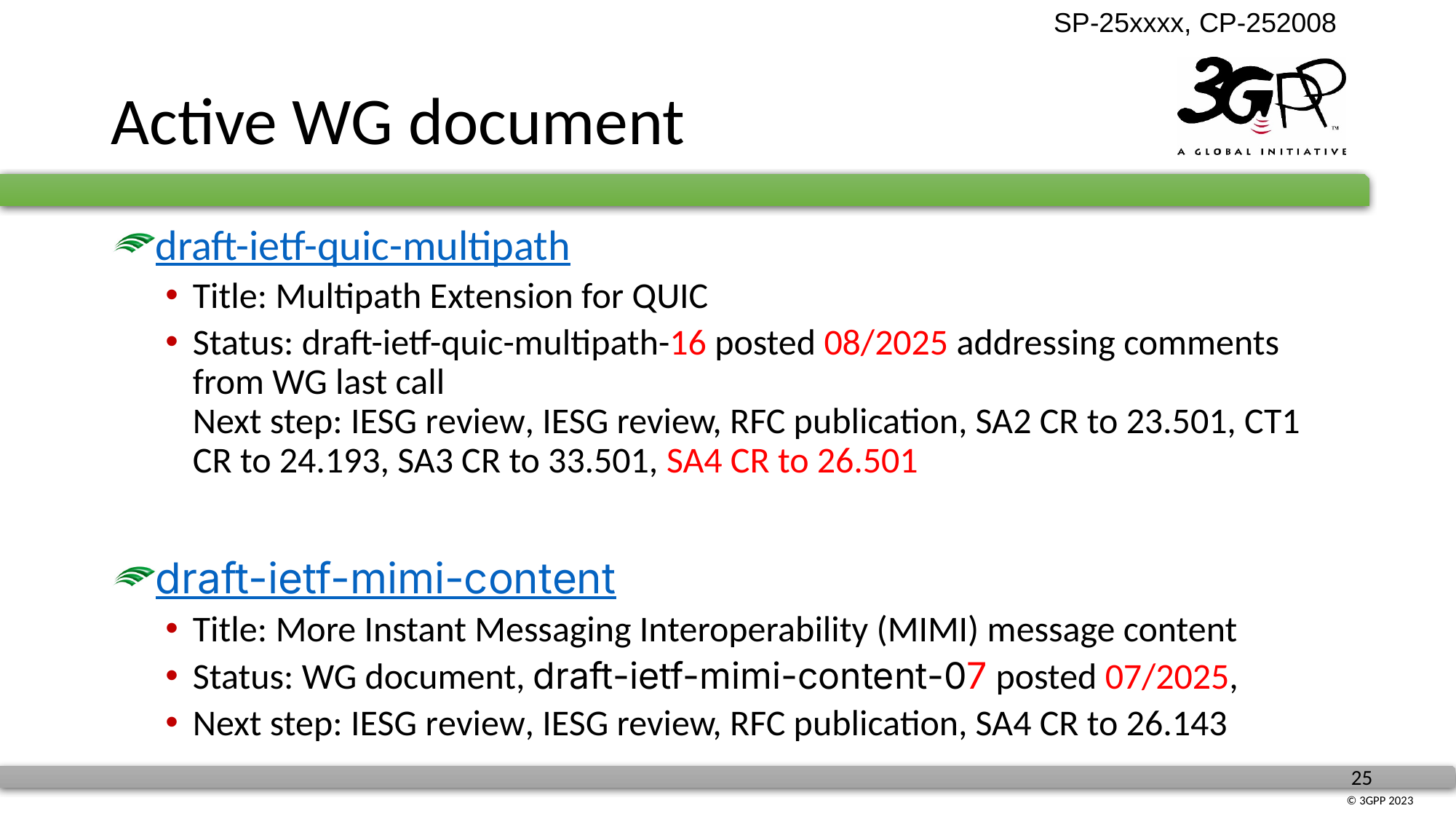

# Active WG document
draft-ietf-quic-multipath
Title: Multipath Extension for QUIC
Status: draft-ietf-quic-multipath-16 posted 08/2025 addressing comments from WG last call
Next step: IESG review, IESG review, RFC publication, SA2 CR to 23.501, CT1 CR to 24.193, SA3 CR to 33.501, SA4 CR to 26.501

draft-ietf-mimi-content
Title: More Instant Messaging Interoperability (MIMI) message content
Status: WG document, draft-ietf-mimi-content-07 posted 07/2025,
Next step: IESG review, IESG review, RFC publication, SA4 CR to 26.143